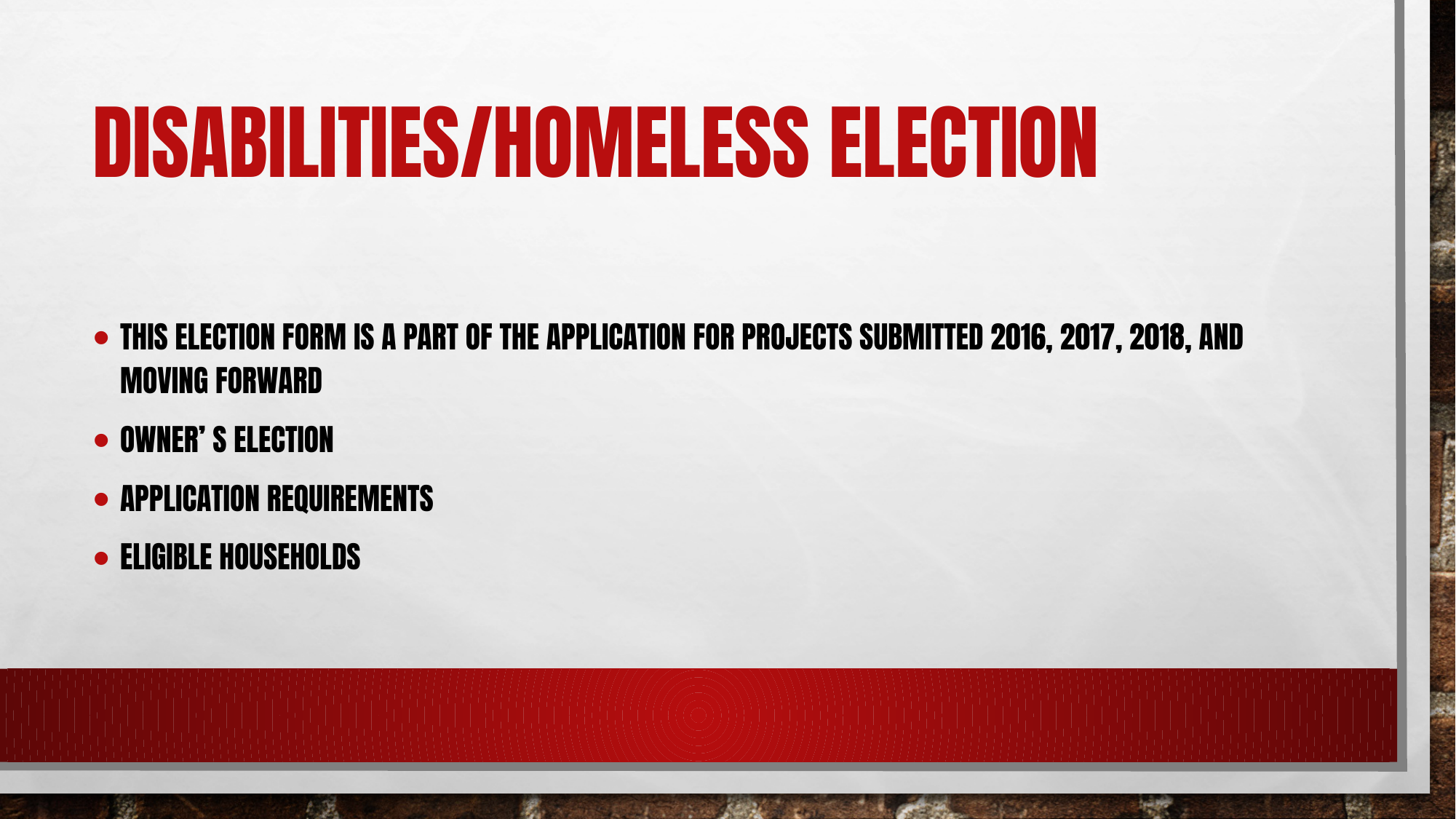

# Disabilities/Homeless election
This election form is a part of the application for projects submitted 2016, 2017, 2018, and moving forward
Owner’ s election
Application requirements
Eligible Households